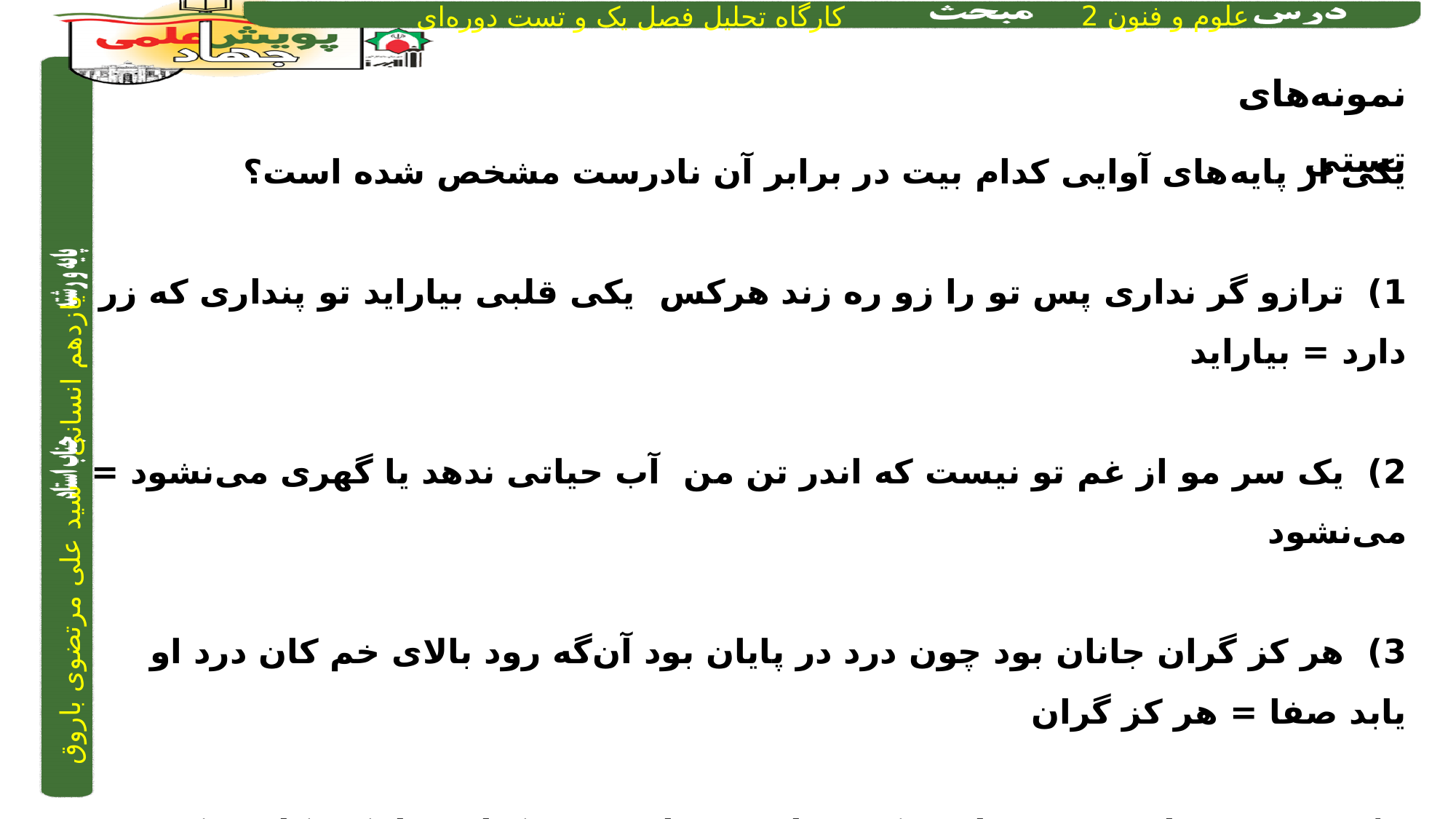

نمونه‌های تستی
یکی از پایه‌های آوایی کدام بیت در برابر آن نادرست مشخص شده است؟

1)  ترازو گر نداری پس تو را زو ره زند هر‌کس 	 یکی قلبی بیاراید تو پنداری که زر دارد = بیاراید

2)  یک سر مو از غم تو نیست که اندر تن من 	 آب حیاتی ندهد یا گهری می‌نشود = می‌نشود

3)  هر کز گران جانان بود چون درد در پایان بود	 آن‌گه رود بالای خم کان درد او یابد صفا = هر کز گران

4)  روزی‌ست اندر شب نهان ترکی میان هندوا 	 شب ترکتازی‌ها بکن کان ترک در خرگاه شد = روزی‌ست

4